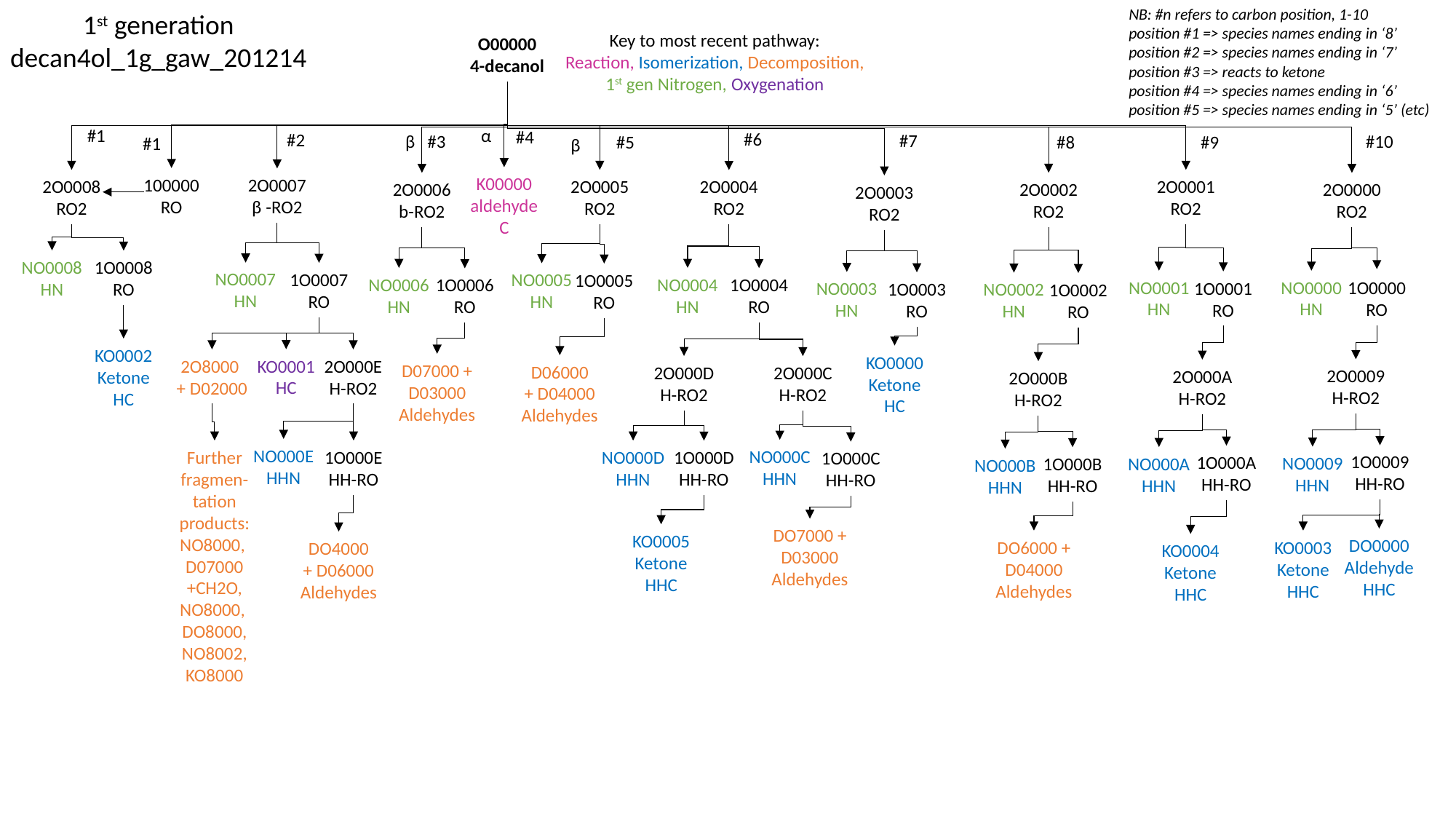

NB: #n refers to carbon position, 1-10
position #1 => species names ending in ‘8’
position #2 => species names ending in ‘7’
position #3 => reacts to ketone
position #4 => species names ending in ‘6’
position #5 => species names ending in ‘5’ (etc)
1st generation
decan4ol_1g_gaw_201214
Key to most recent pathway:
Reaction, Isomerization, Decomposition,
1st gen Nitrogen, Oxygenation
O00000
4-decanol
#1
2O0008
RO2
α

K00000
aldehyde
C

#4
#6
2O0004
RO2
NO0004
HN
1O0004
RO
2O000D
H-RO2
NO000D
HHN
1O000D
HH-RO
KO0005
Ketone
HHC
2O000C
H-RO2
NO000C
HHN
1O000C
HH-RO
DO7000 + D03000
Aldehydes
#2
2O0007
β -RO2
NO0007
HN
1O0007 RO
KO0001
HC

2O000E
H-RO2
2O8000
+ D02000
NO000E
HHN
Further fragmen-tation products:
NO8000,
D07000
+CH2O,
NO8000,
DO8000,
NO8002,
KO8000
1O000E
HH-RO
DO4000
+ D06000
Aldehydes
#7
2O0003
RO2
NO0003
HN
1O0003
RO
KO0000
Ketone
HC
β
2O0006
b-RO2
#3
NO0006
HN
1O0006
RO
D07000 + D03000 Aldehydes
#10
2O0000
RO2
#5
2O0005
RO2
β
NO0005
HN
1O0005
RO
D06000
+ D04000
Aldehydes
#9
2O0001
RO2
#8
2O0002
RO2
NO0002
HN
1O0002
RO
2O000B
H-RO2
1O000B
HH-RO
NO000B
HHN
DO6000 + D04000
Aldehydes
#1
100000
RO
NO0008
HN
1O0008
RO
KO0002
Ketone
HC
NO0001
HN
1O0001
RO
2O000A
H-RO2
1O000A
HH-RO
NO000A
HHN
KO0004
Ketone
HHC
NO0000
HN
1O0000
RO
2O0009
H-RO2
1O0009
HH-RO
NO0009
HHN
KO0003
Ketone
HHC
DO0000
Aldehyde
HHC